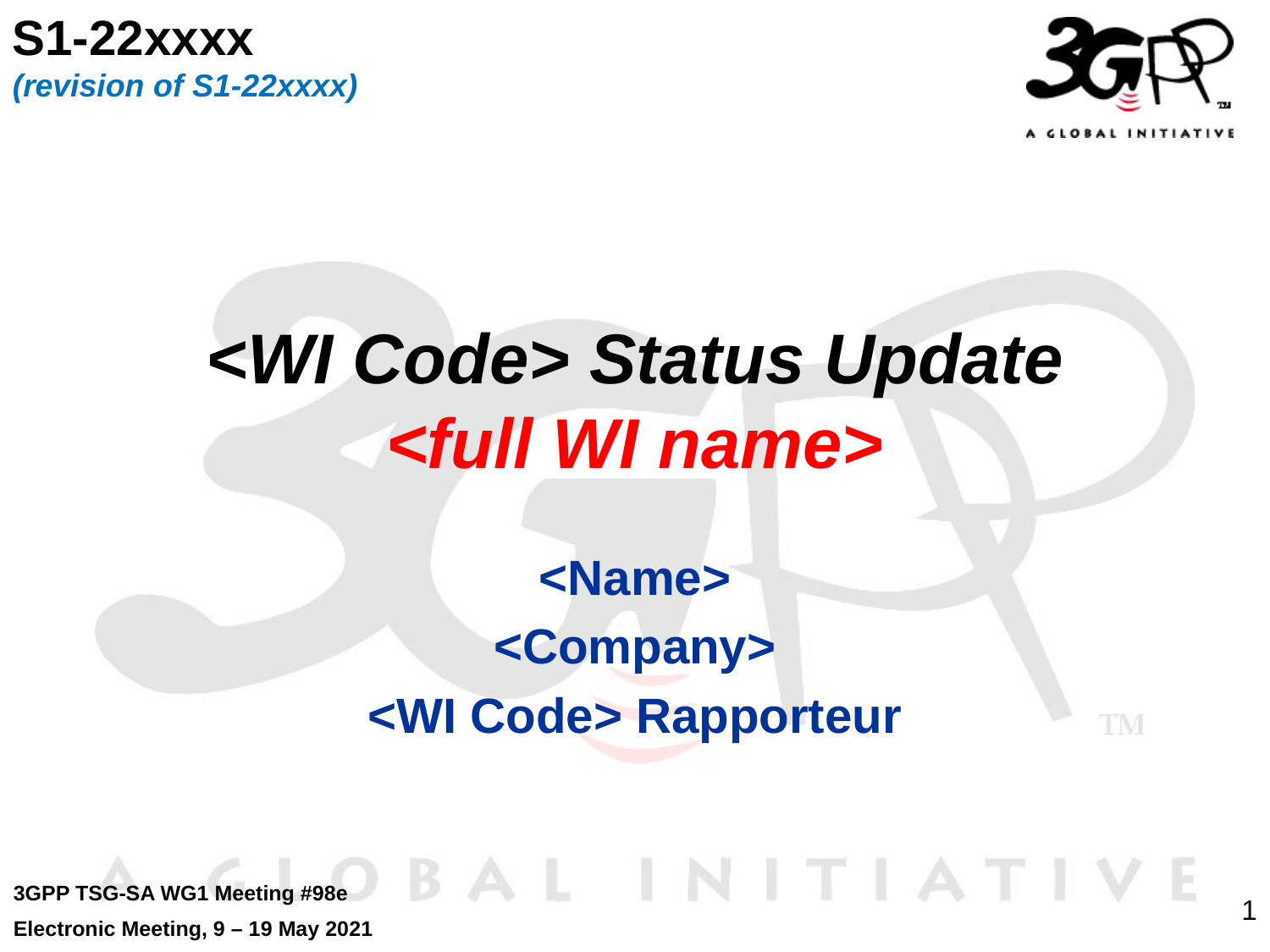

S1-22xxxx
(revision of S1-22xxxx)
# <WI Code> Status Update <full WI name>
<Name>
<Company>
<WI Code> Rapporteur
3GPP TSG-SA WG1 Meeting #98e
Electronic Meeting, 9 – 19 May 2021
1